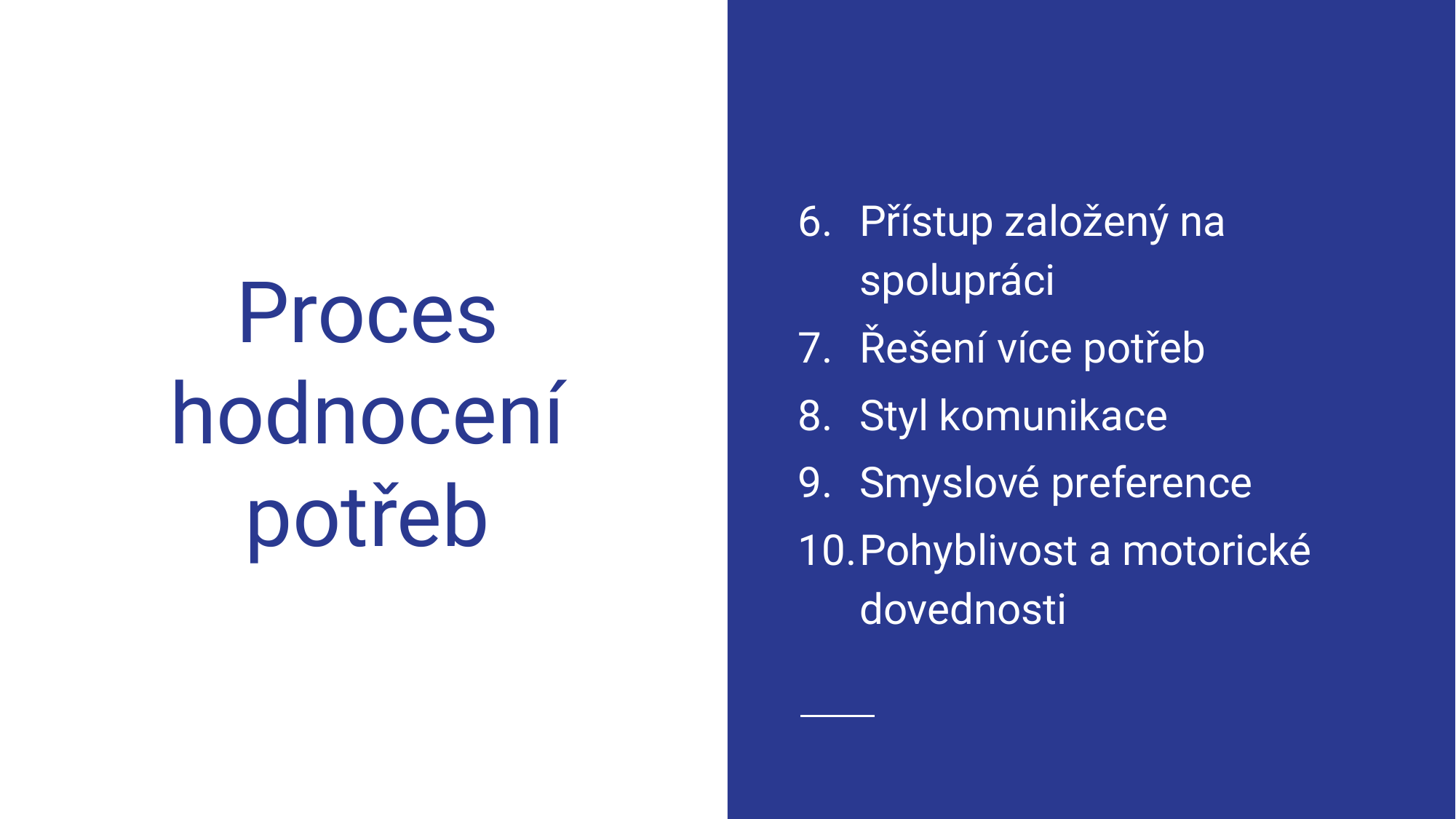

Přístup založený na spolupráci
Řešení více potřeb
Styl komunikace
Smyslové preference
Pohyblivost a motorické dovednosti
# Proces hodnocení potřeb